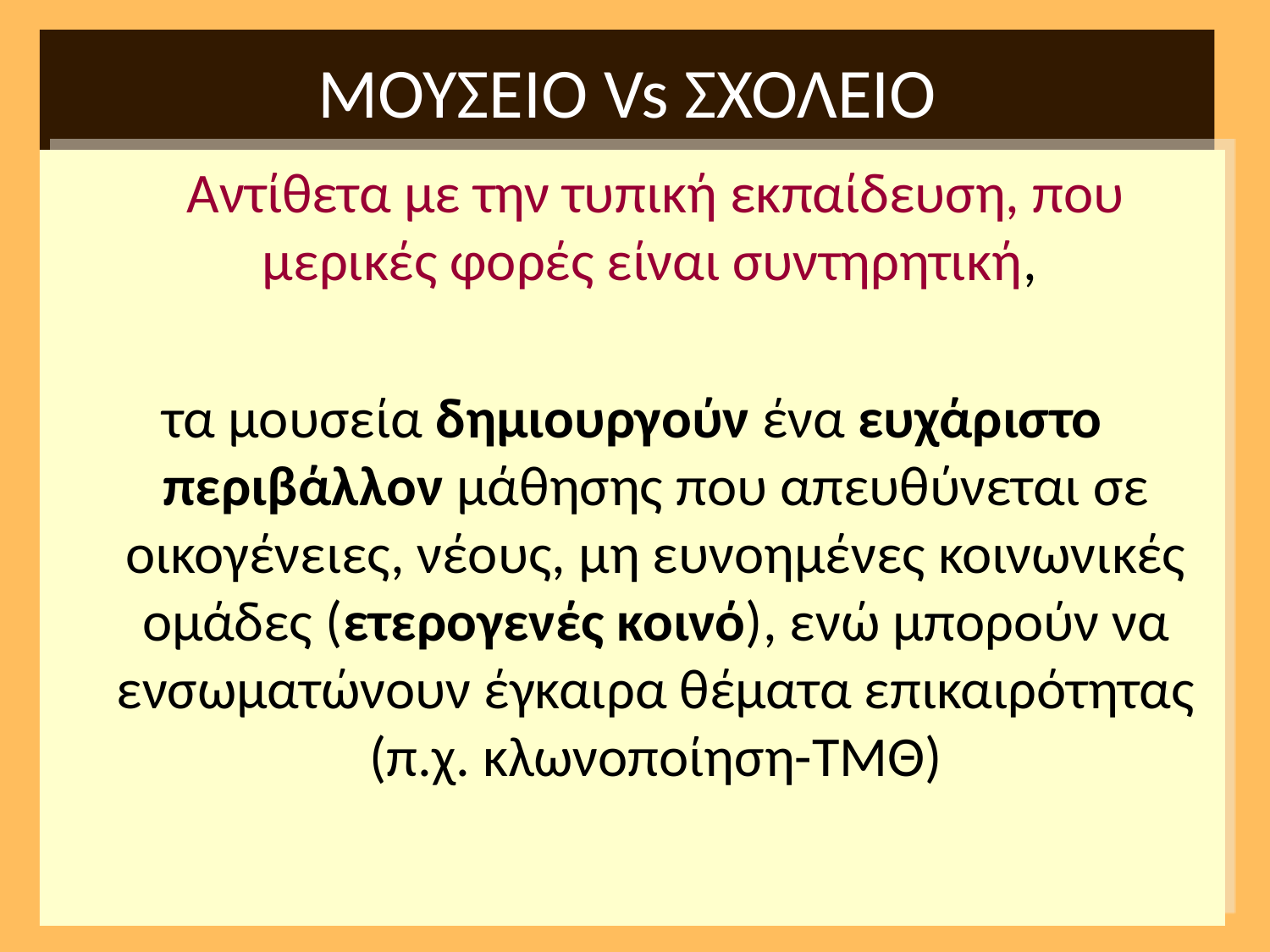

# ΜΟΥΣΕΙΟ Vs ΣΧΟΛΕΙΟ
	Αντίθετα με την τυπική εκπαίδευση, που μερικές φορές είναι συντηρητική,

τα μουσεία δημιουργούν ένα ευχάριστο περιβάλλον μάθησης που απευθύνεται σε οικογένειες, νέους, μη ευνοημένες κοινωνικές ομάδες (ετερογενές κοινό), ενώ μπορούν να ενσωματώνουν έγκαιρα θέματα επικαιρότητας (π.χ. κλωνοποίηση-ΤΜΘ)